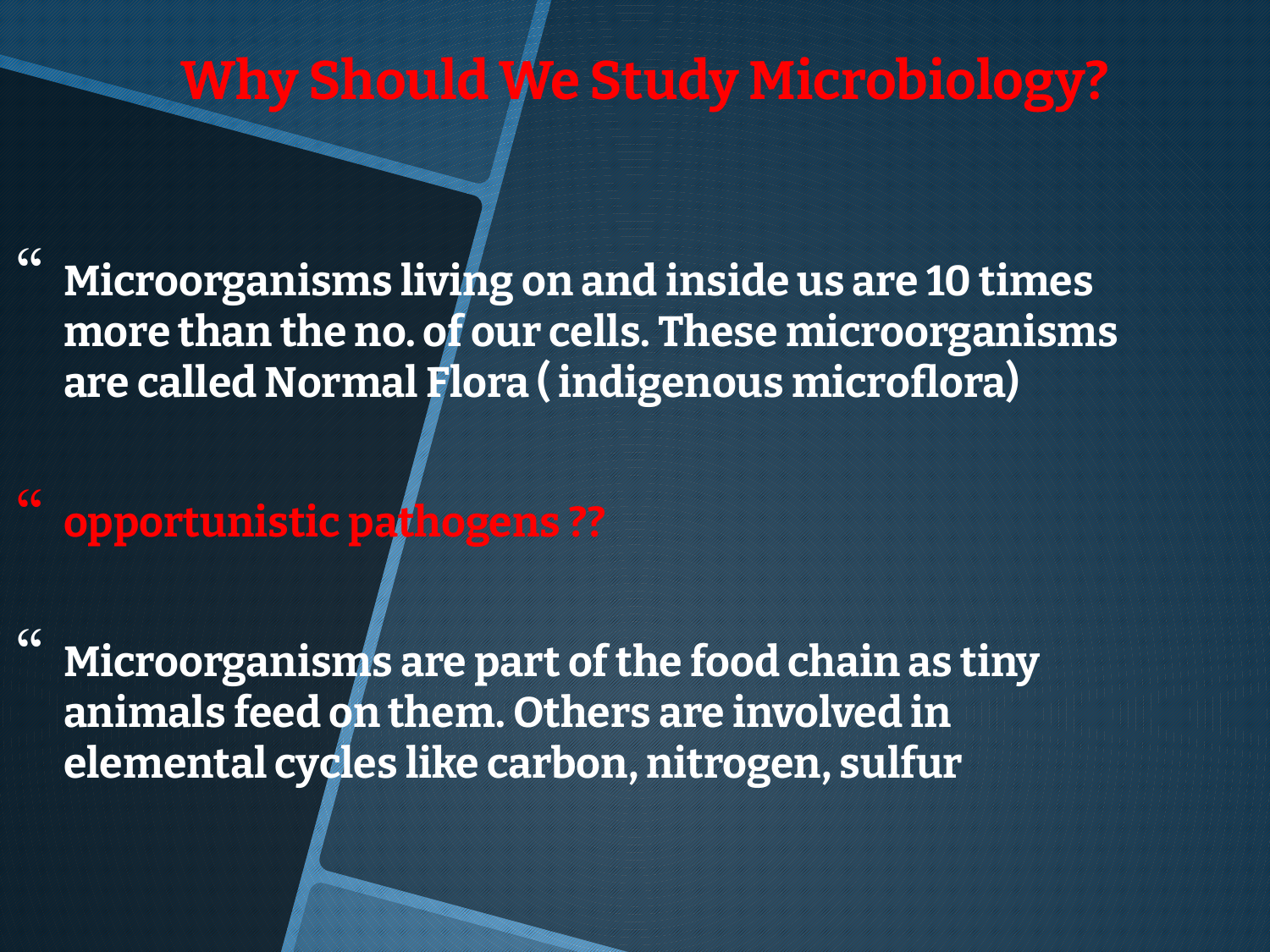

# Why Should We Study Microbiology?
Microorganisms living on and inside us are 10 times more than the no. of our cells. These microorganisms are called Normal Flora ( indigenous microflora)

opportunistic pathogens ??

Microorganisms are part of the food chain as tiny animals feed on them. Others are involved in elemental cycles like carbon, nitrogen, sulfur